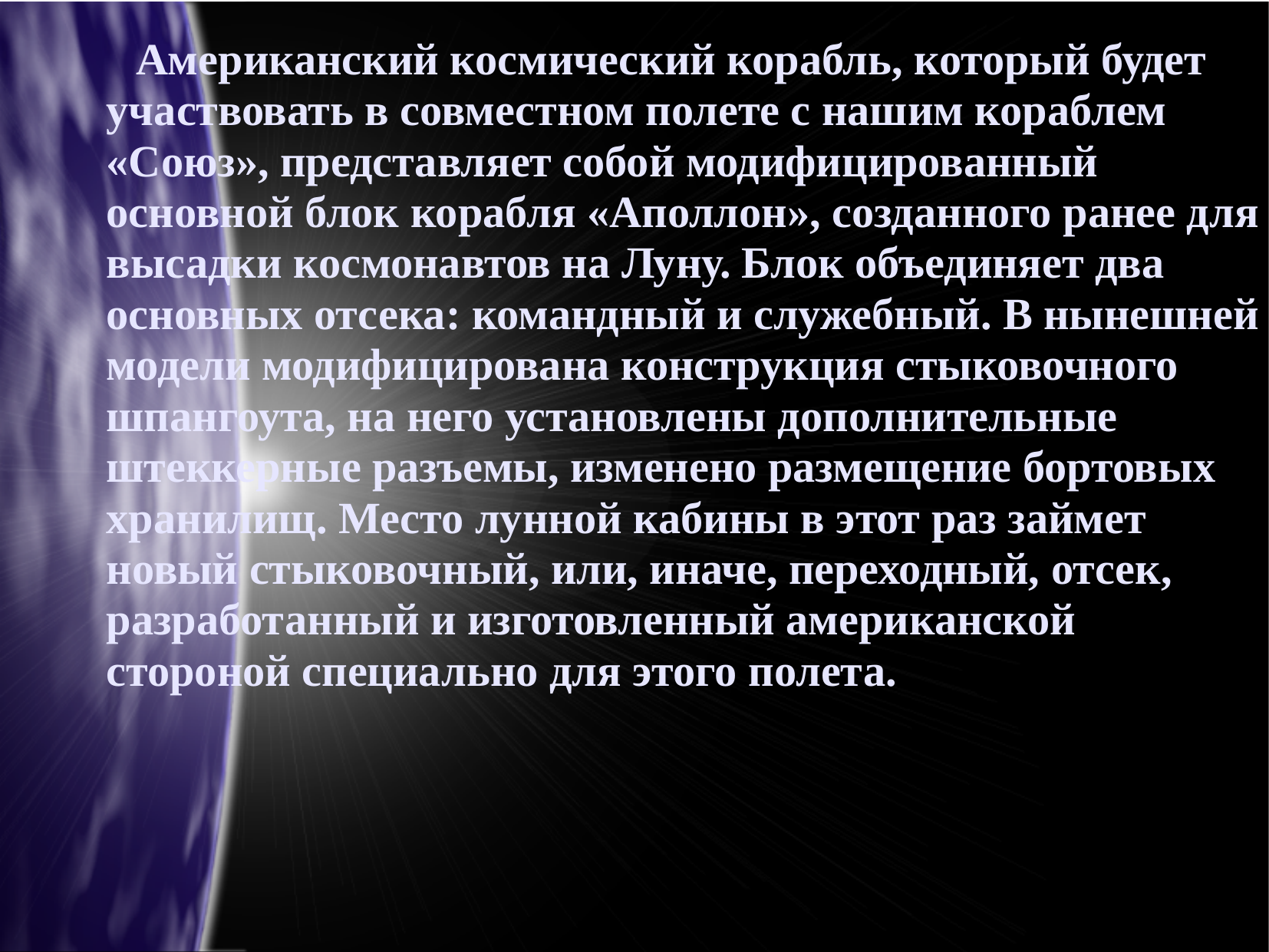

Американский космический корабль, который будет участвовать в совместном полете с нашим кораблем «Союз», представляет собой модифицированный основной блок корабля «Аполлон», созданного ранее для высадки космонавтов на Луну. Блок объединяет два основных отсека: командный и служебный. В нынешней модели модифицирована конструкция стыковочного шпангоута, на него установлены дополнительные штеккерные разъемы, изменено размещение бортовых хранилищ. Место лунной кабины в этот раз займет новый стыковочный, или, иначе, переходный, отсек, разработанный и изготовленный американской стороной специально для этого полета.